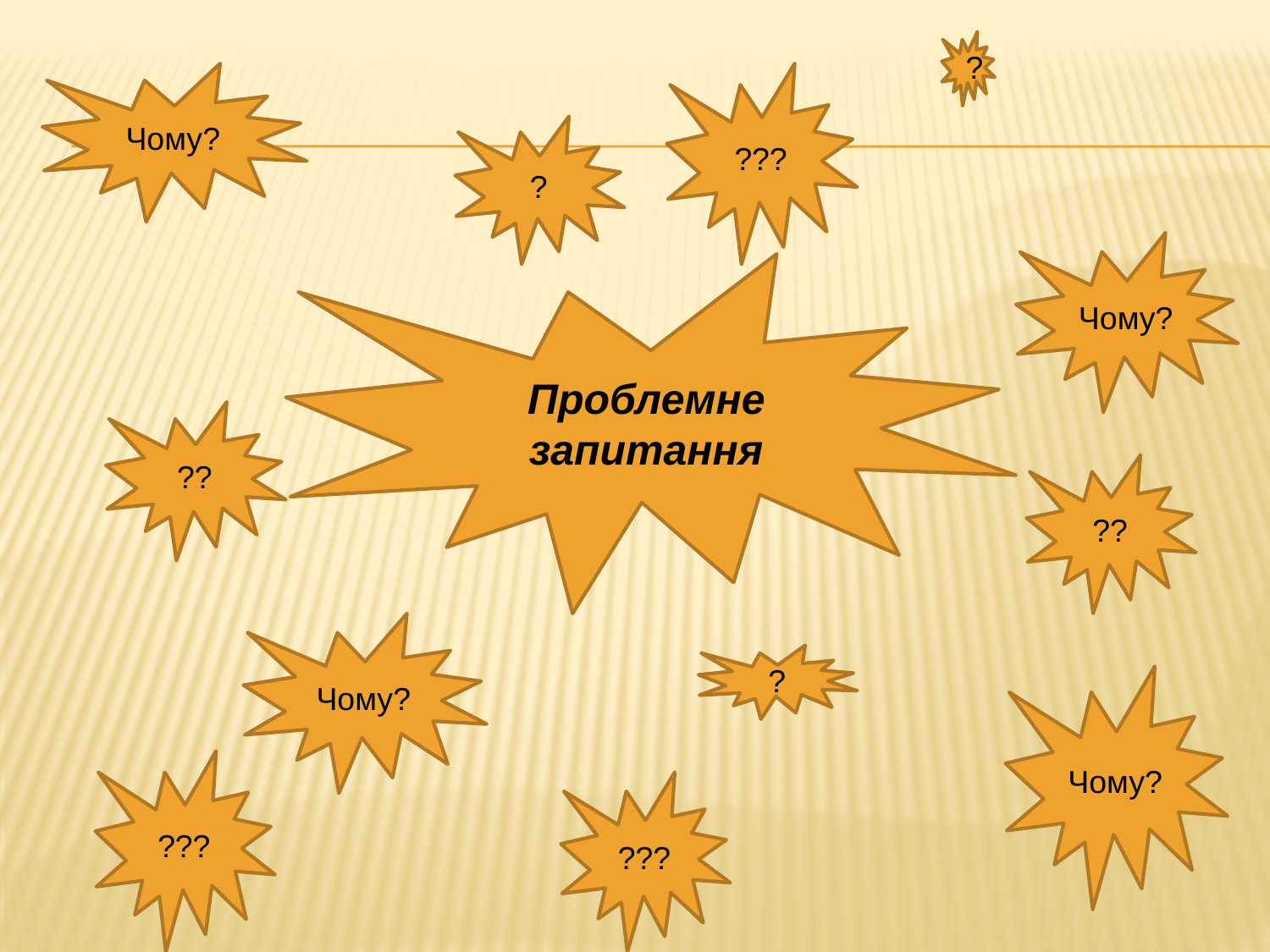

?
Чому?
???
?
Чому?
Проблемне запитання
??
??
Чому?
?
Чому?
???
???